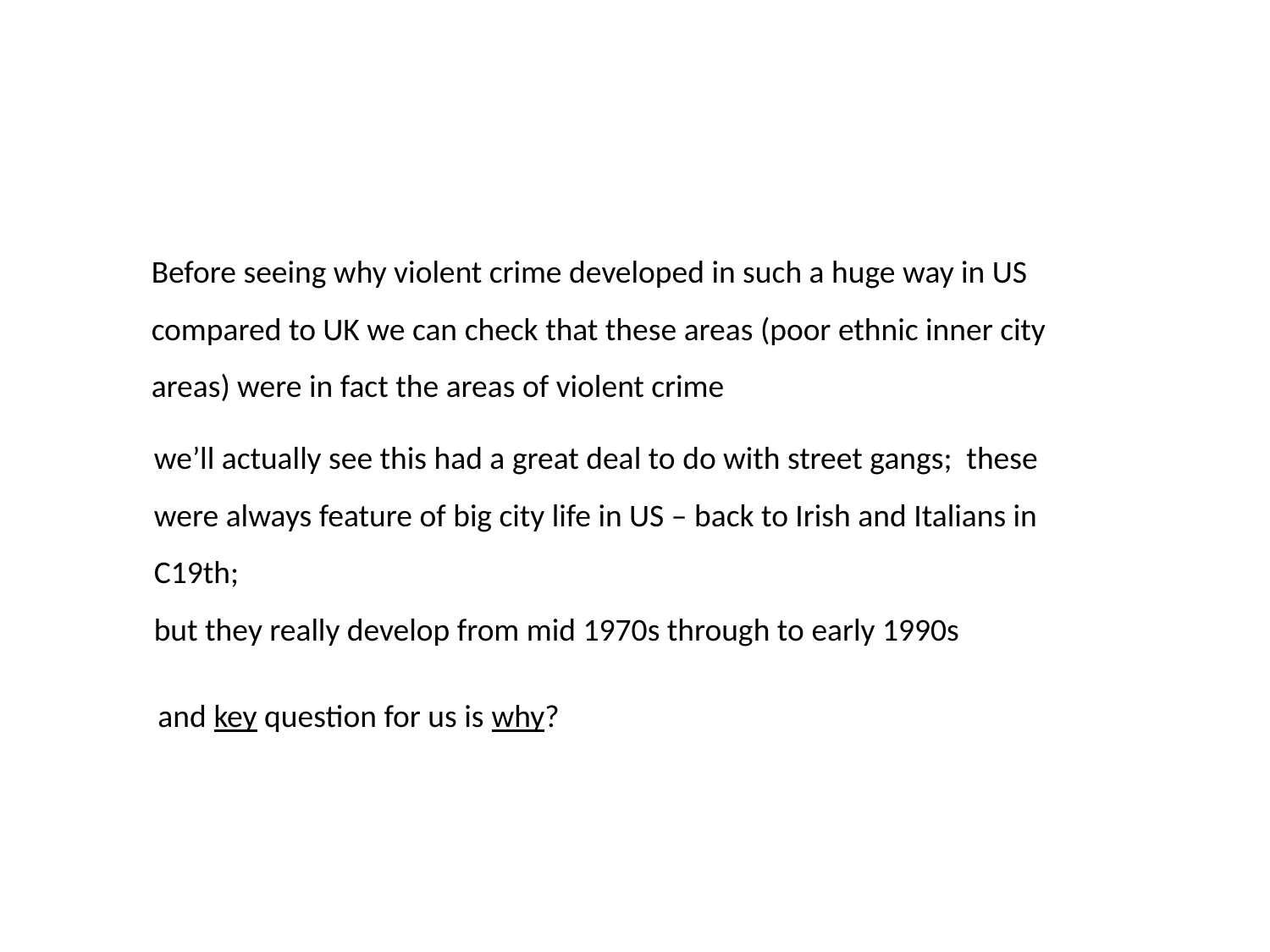

Before seeing why violent crime developed in such a huge way in US compared to UK we can check that these areas (poor ethnic inner city areas) were in fact the areas of violent crime
we’ll actually see this had a great deal to do with street gangs;  these were always feature of big city life in US – back to Irish and Italians in C19th;
but they really develop from mid 1970s through to early 1990s
and key question for us is why?